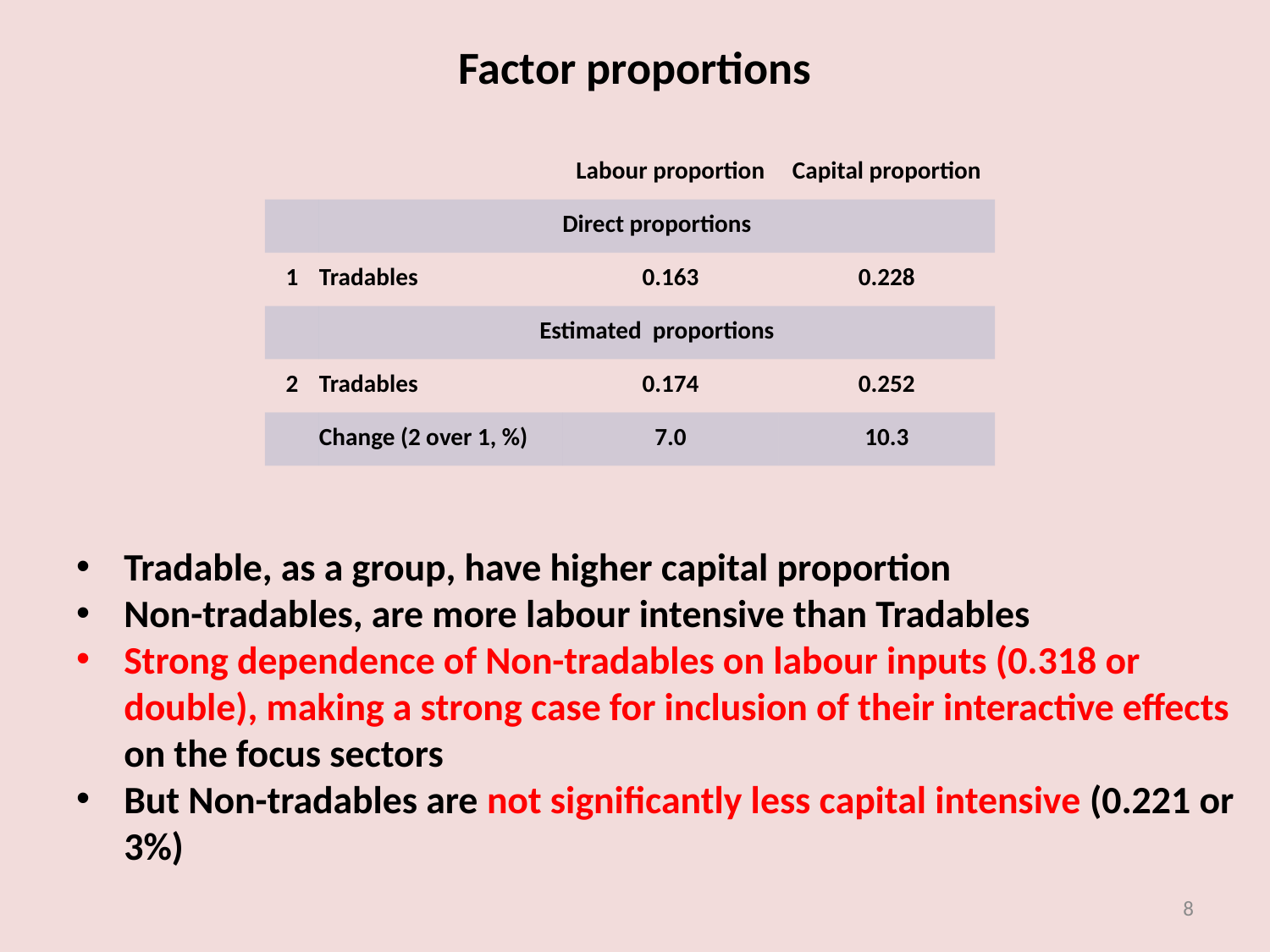

# Factor proportions
|  |  | Labour proportion | Capital proportion |
| --- | --- | --- | --- |
|  | Direct proportions |  |  |
| 1 | Tradables | 0.163 | 0.228 |
|  | Estimated proportions |  |  |
| 2 | Tradables | 0.174 | 0.252 |
|  | Change (2 over 1, %) | 7.0 | 10.3 |
Tradable, as a group, have higher capital proportion
Non-tradables, are more labour intensive than Tradables
Strong dependence of Non-tradables on labour inputs (0.318 or double), making a strong case for inclusion of their interactive effects on the focus sectors
But Non-tradables are not significantly less capital intensive (0.221 or 3%)
8